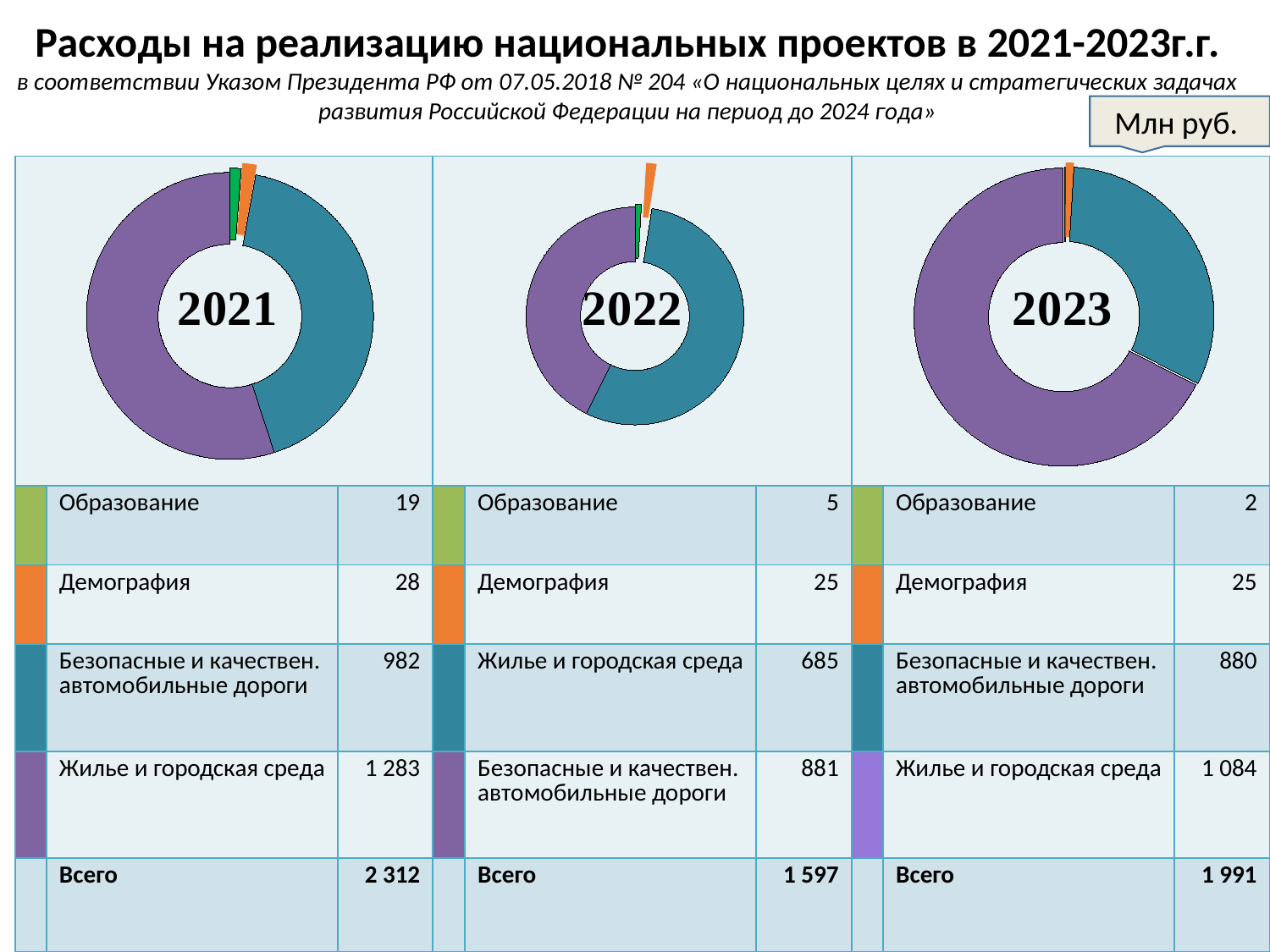

Расходы на реализацию национальных проектов в 2021-2023г.г.
в соответствии Указом Президента РФ от 07.05.2018 № 204 «О национальных целях и стратегических задачах развития Российской Федерации на период до 2024 года»
Млн руб.
|  |  |  |  |  |  |  |  |  |
| --- | --- | --- | --- | --- | --- | --- | --- | --- |
|  | Образование | 19 |  | Образование | 5 |  | Образование | 2 |
|  | Демография | 28 |  | Демография | 25 |  | Демография | 25 |
|  | Безопасные и качествен. автомобильные дороги | 982 |  | Жилье и городская среда | 685 |  | Безопасные и качествен. автомобильные дороги | 880 |
|  | Жилье и городская среда | 1 283 |  | Безопасные и качествен. автомобильные дороги | 881 |  | Жилье и городская среда | 1 084 |
|  | Всего | 2 312 |  | Всего | 1 597 |  | Всего | 1 991 |

### Chart

| Category | Столбец1 |
|---|---|
| Образование | 29.0 |
| Демография | 38.0 |
| Безопасные и качественные дороги | 982.0 |
| Жилье и городская среда | 1283.0 |

### Chart

| Category | Продажи |
|---|---|
| Образование | 15.0 |
| Демография | 25.0 |
| Безопасные и качественные дороги | 881.0 |
| Жилье и городская среда | 685.0 |

### Chart

| Category | Продажи |
|---|---|
| Образование | 2.0 |
| Демография | 25.0 |
| Безопасные и качественные дороги | 880.0 |
| Жилье и городская среда | 1884.0 |
30